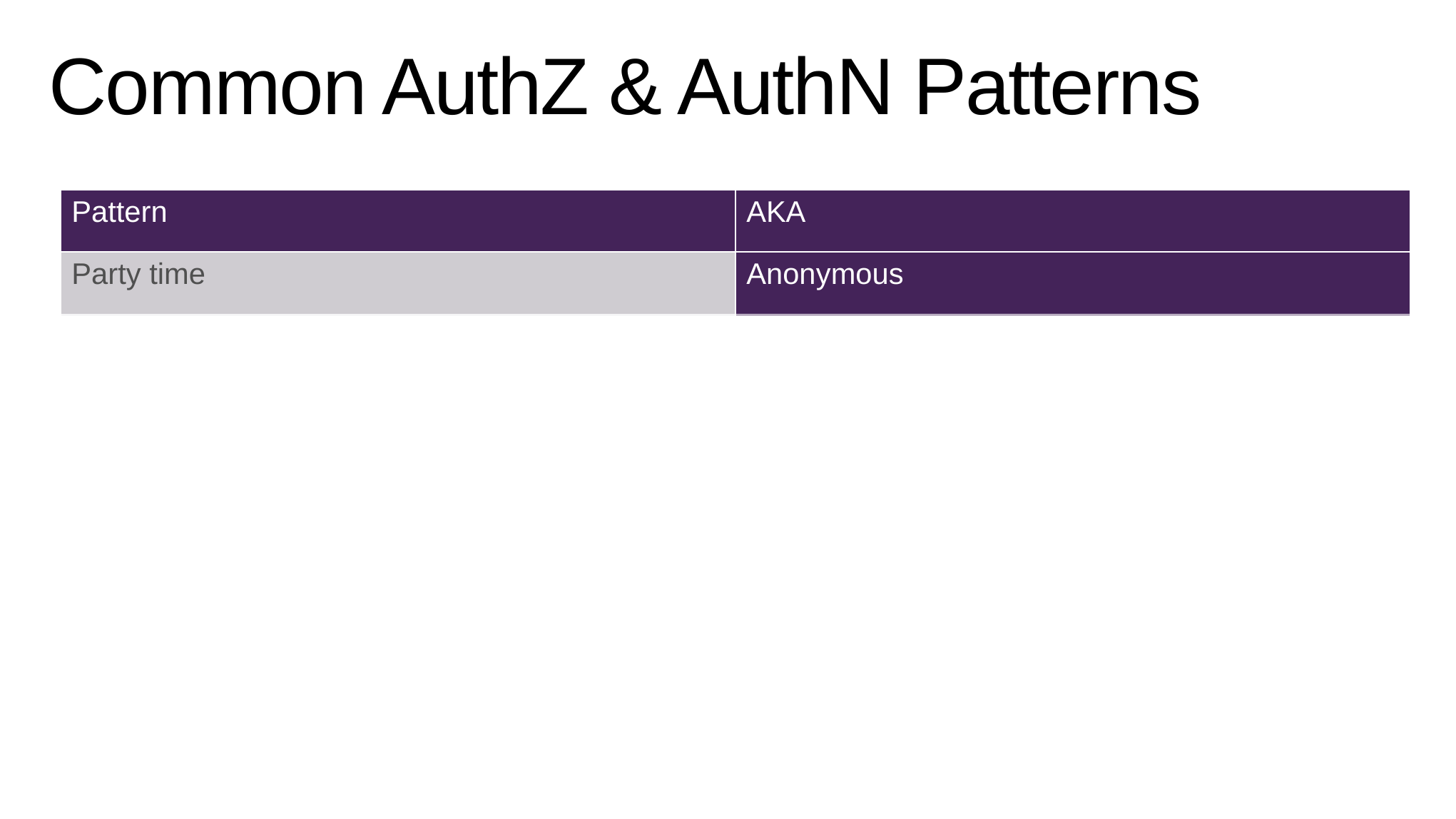

# Common AuthZ & AuthN Patterns
| Pattern | AKA |
| --- | --- |
| Party time | Anonymous |
| Right this way (keep an eye out) | Tracked anonymous |
| If you got this far, I trust you | Already verified somewhere else |
| Who are you again? | Single Sign once…everywhere |
| He’s with me/VIP | Association/federation |
| Wait right here | Trusted subsystem |
| You look like someone I know | Shadow account |
| Let me do that for you | Impersonation |